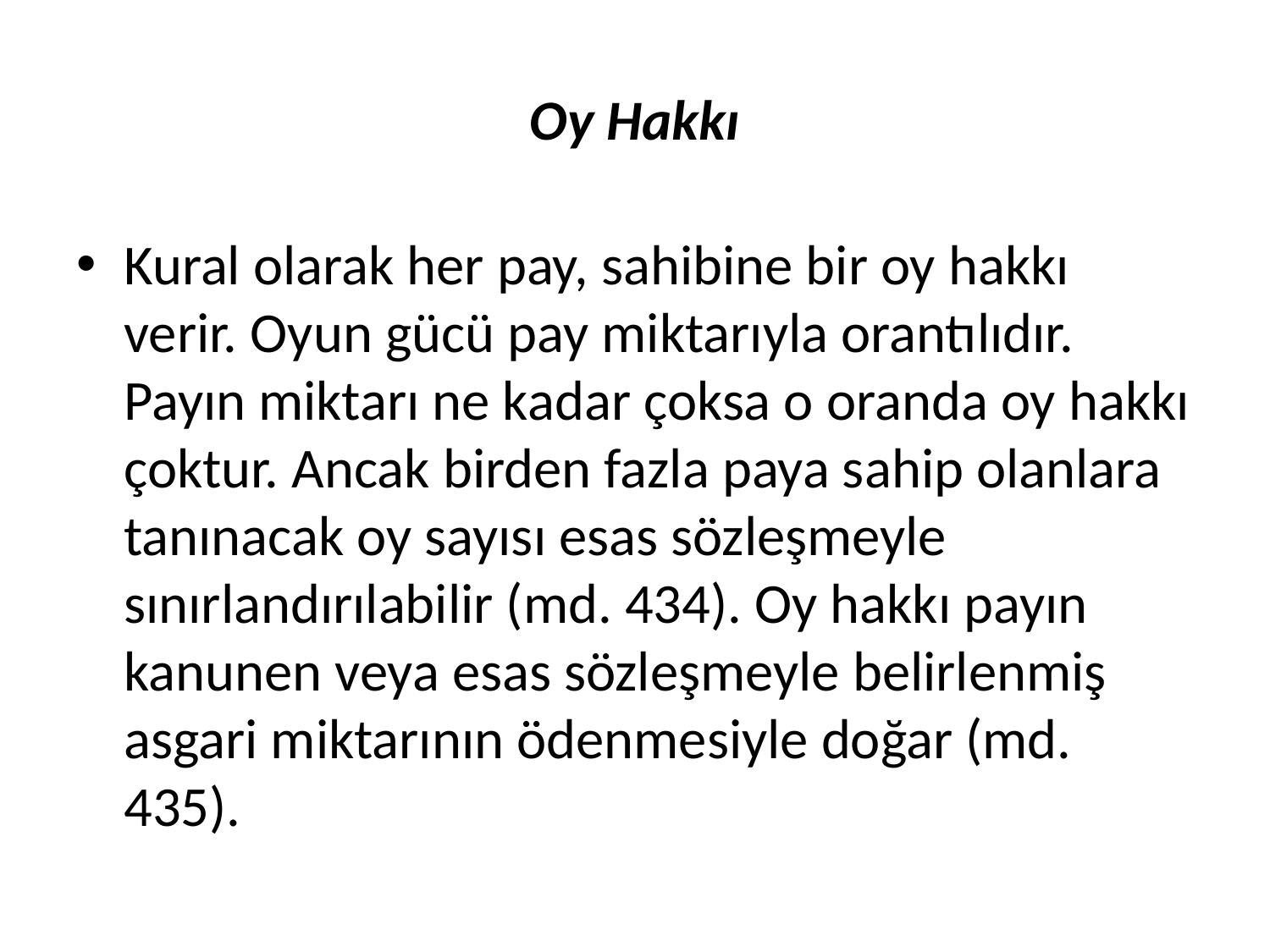

# Oy Hakkı
Kural olarak her pay, sahibine bir oy hakkı verir. Oyun gücü pay miktarıyla orantılıdır. Payın miktarı ne kadar çoksa o oranda oy hakkı çoktur. Ancak birden fazla paya sahip olanlara tanınacak oy sayısı esas sözleşmeyle sınırlandırılabilir (md. 434). Oy hakkı payın kanunen veya esas sözleşmeyle belirlenmiş asgari miktarının ödenmesiyle doğar (md. 435).